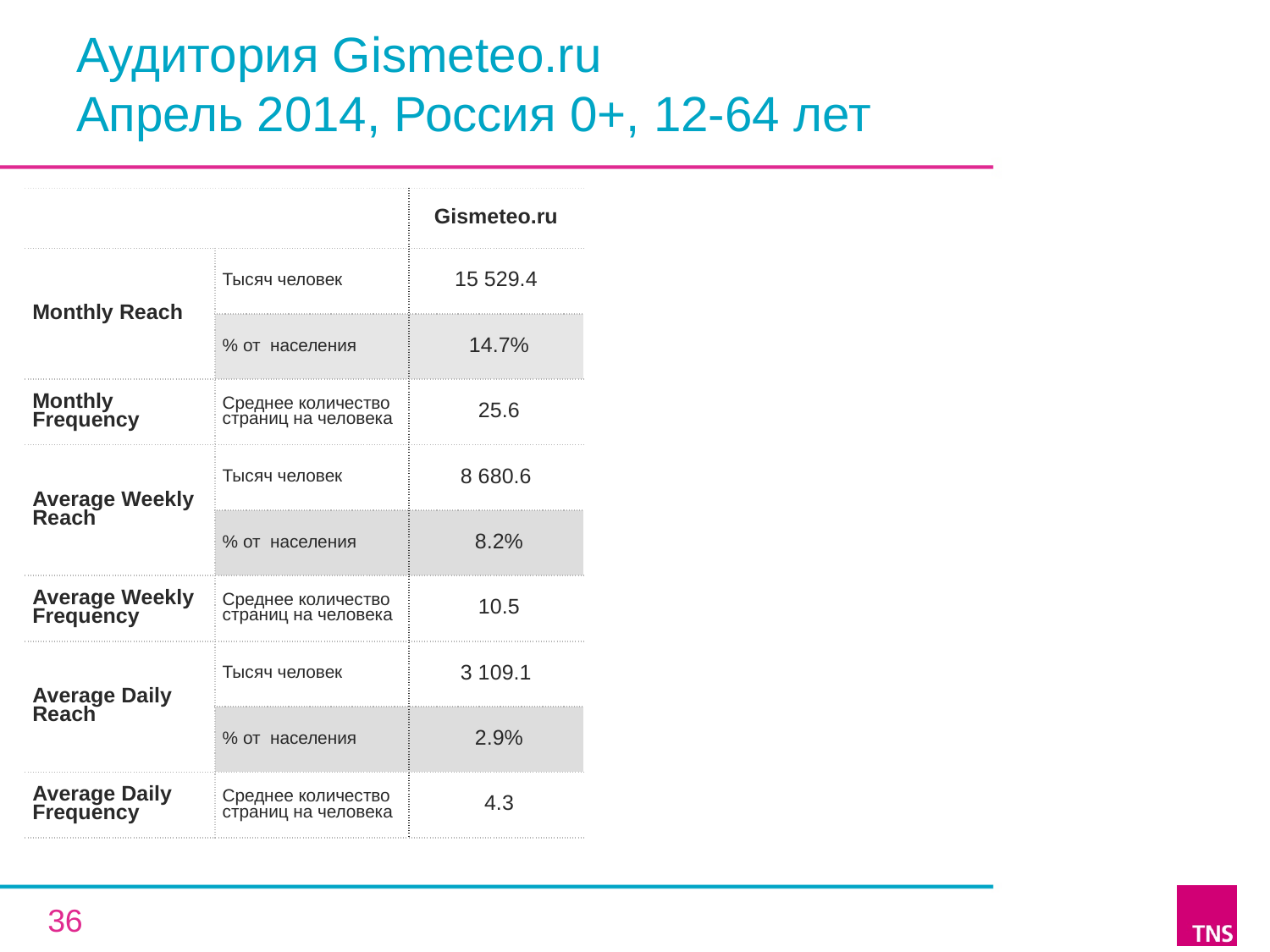

# Аудитория Gismeteo.ru Апрель 2014, Россия 0+, 12-64 лет
|  |  | Gismeteo.ru |
| --- | --- | --- |
| Monthly Reach | Тысяч человек | 15 529.4 |
|  | % от населения | 14.7% |
| Monthly Frequency | Среднее количество страниц на человека | 25.6 |
| Average Weekly Reach | Тысяч человек | 8 680.6 |
|  | % от населения | 8.2% |
| Average Weekly Frequency | Среднее количество страниц на человека | 10.5 |
| Average Daily Reach | Тысяч человек | 3 109.1 |
|  | % от населения | 2.9% |
| Average Daily Frequency | Среднее количество страниц на человека | 4.3 |

36